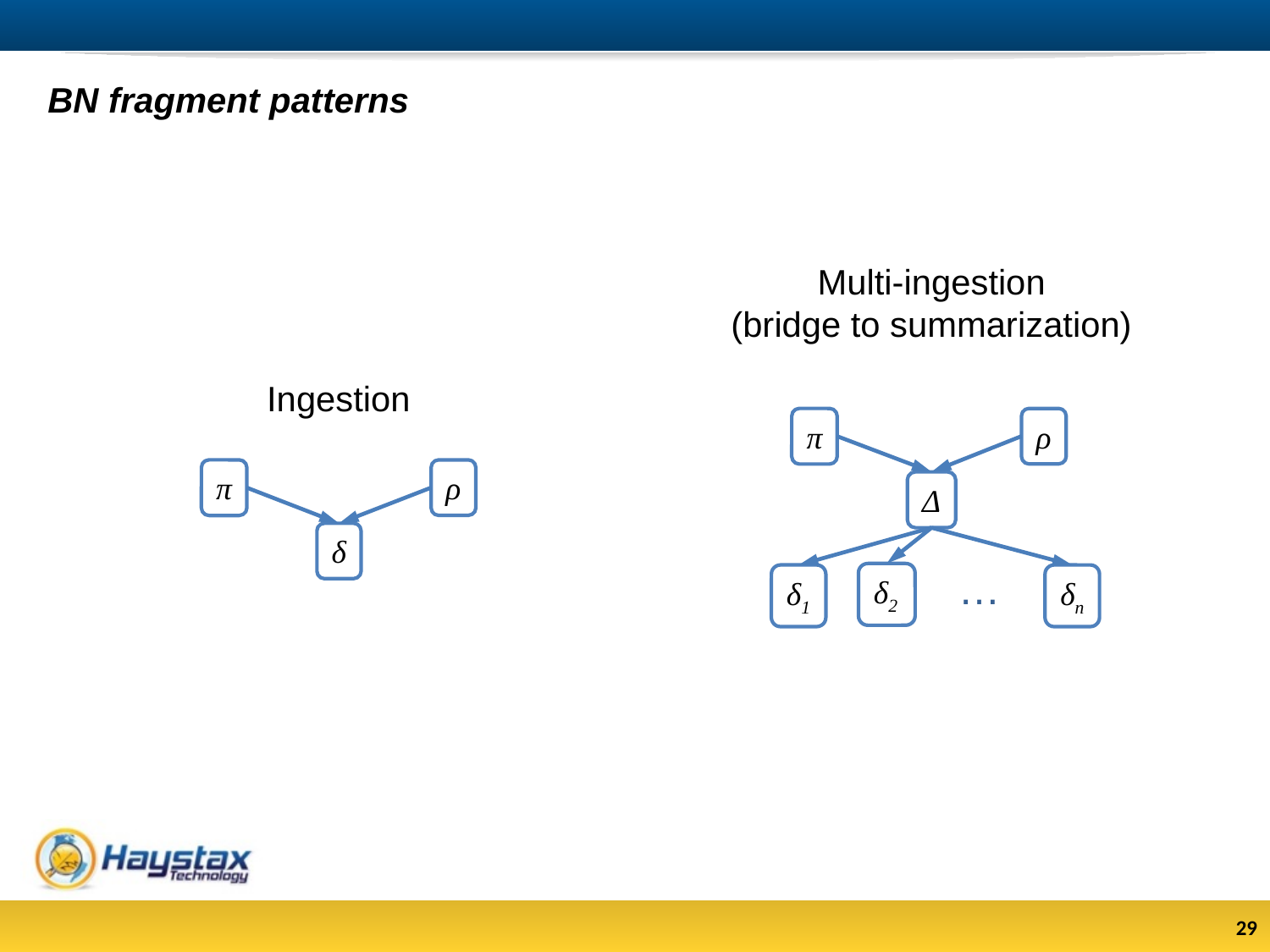

# BN fragment patterns
Multi-ingestion
(bridge to summarization)
Ingestion
π
ρ
Δ
…
δ2
δ1
δn
π
ρ
δ